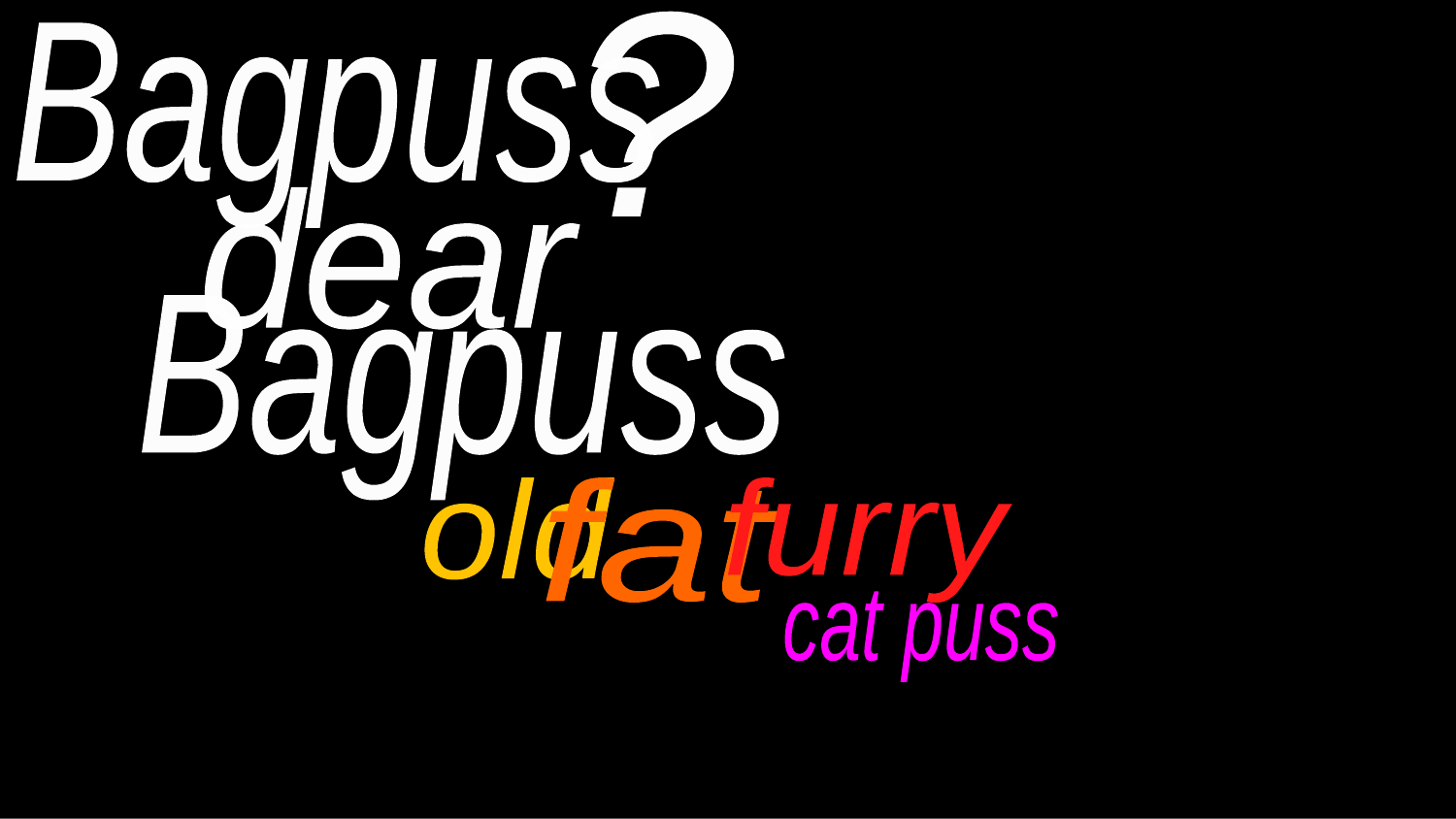

?
Bagpuss
dear
Bagpuss
old
fat
furry
cat puss